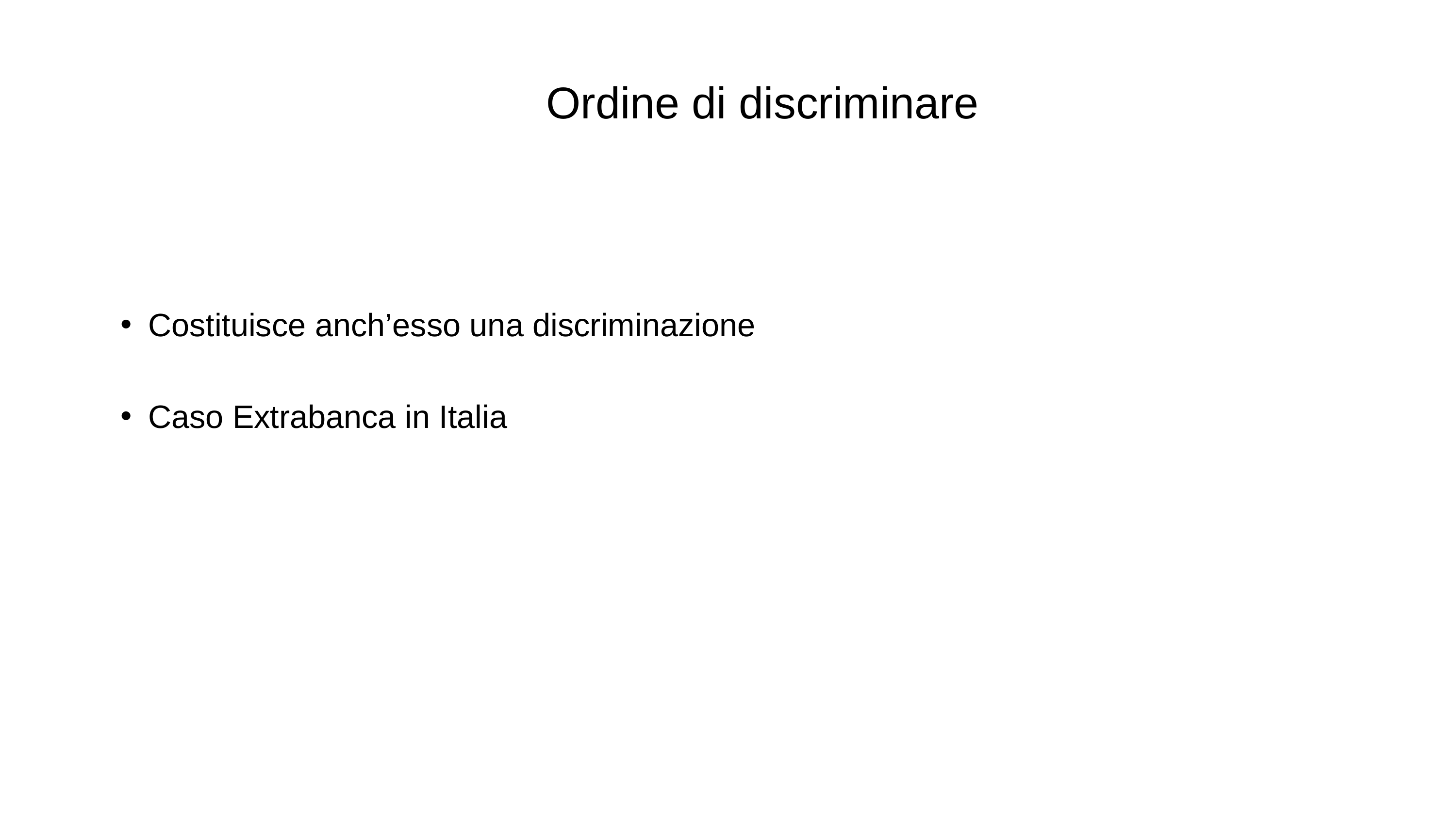

# Ordine di discriminare

Costituisce anch’esso una discriminazione

Caso Extrabanca in Italia